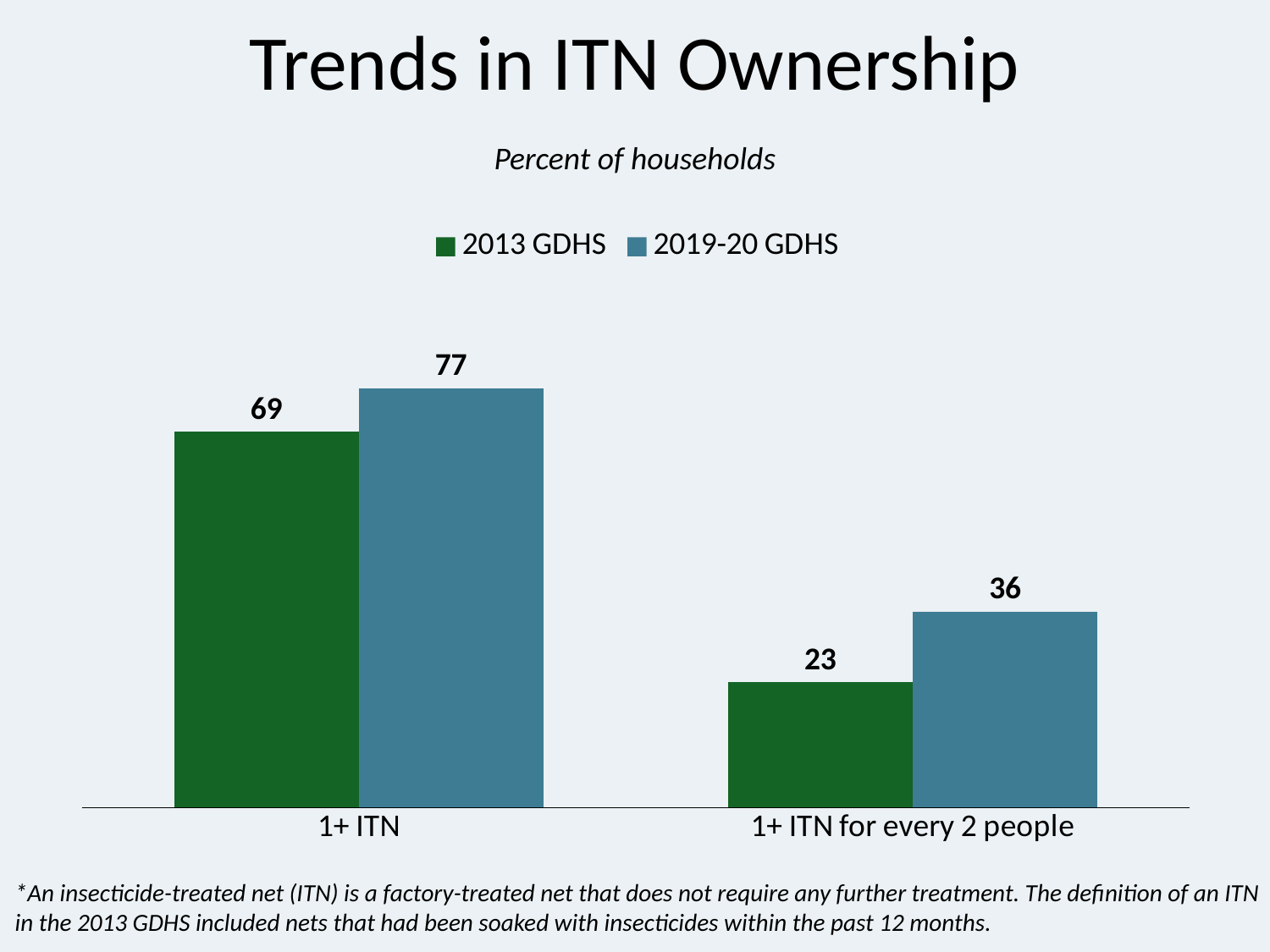

# Trends in ITN Ownership
Percent of households

### Chart

| Category | 2013 GDHS | 2019-20 GDHS |
|---|---|---|
| 1+ ITN | 69.0 | 77.0 |
| 1+ ITN for every 2 people | 23.0 | 36.0 |
*An insecticide-treated net (ITN) is a factory-treated net that does not require any further treatment. The definition of an ITN in the 2013 GDHS included nets that had been soaked with insecticides within the past 12 months.